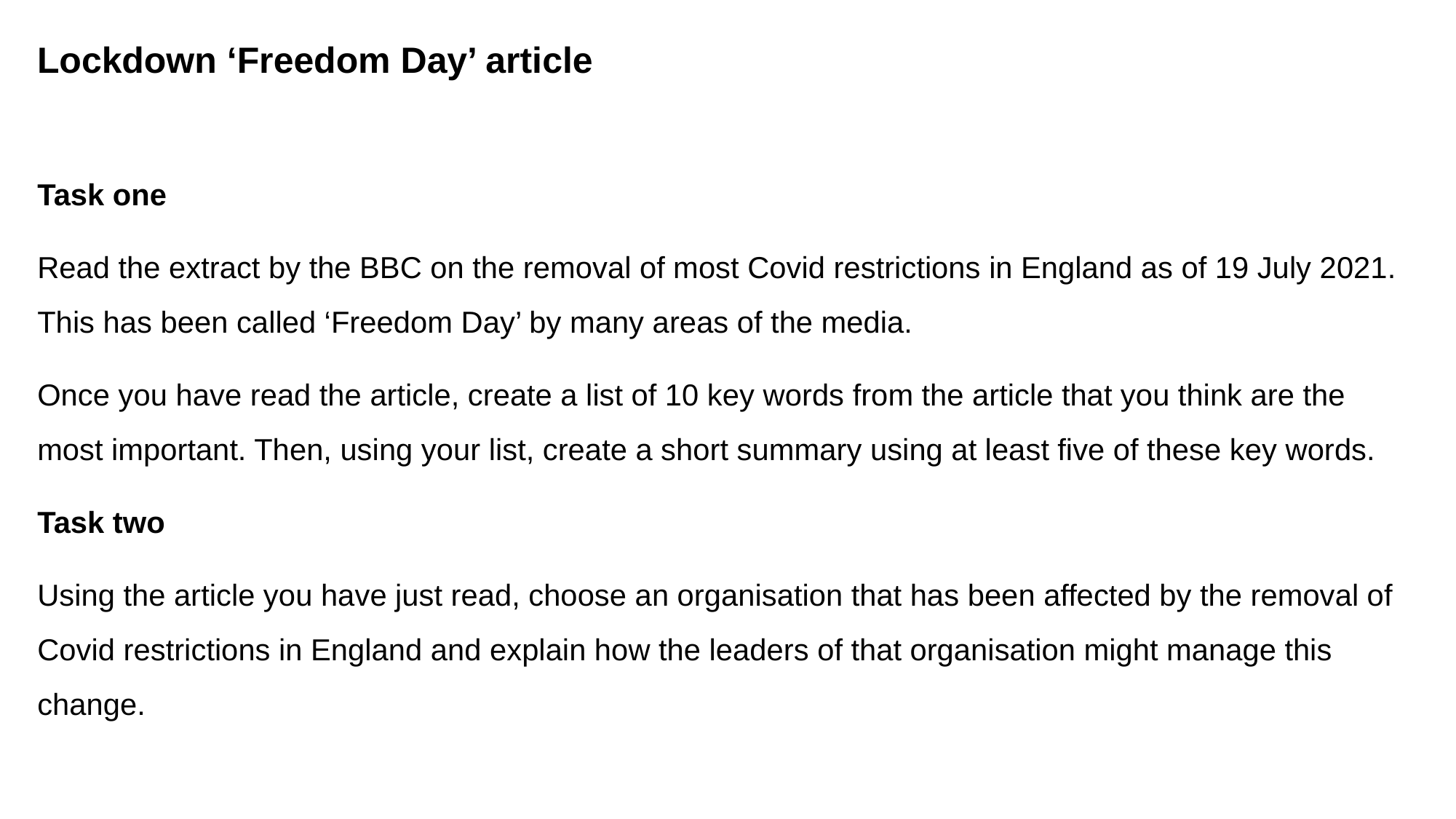

# Lockdown ‘Freedom Day’ article
Task one
Read the extract by the BBC on the removal of most Covid restrictions in England as of 19 July 2021. This has been called ‘Freedom Day’ by many areas of the media.
Once you have read the article, create a list of 10 key words from the article that you think are the most important. Then, using your list, create a short summary using at least five of these key words.
Task two
Using the article you have just read, choose an organisation that has been affected by the removal of Covid restrictions in England and explain how the leaders of that organisation might manage this change.